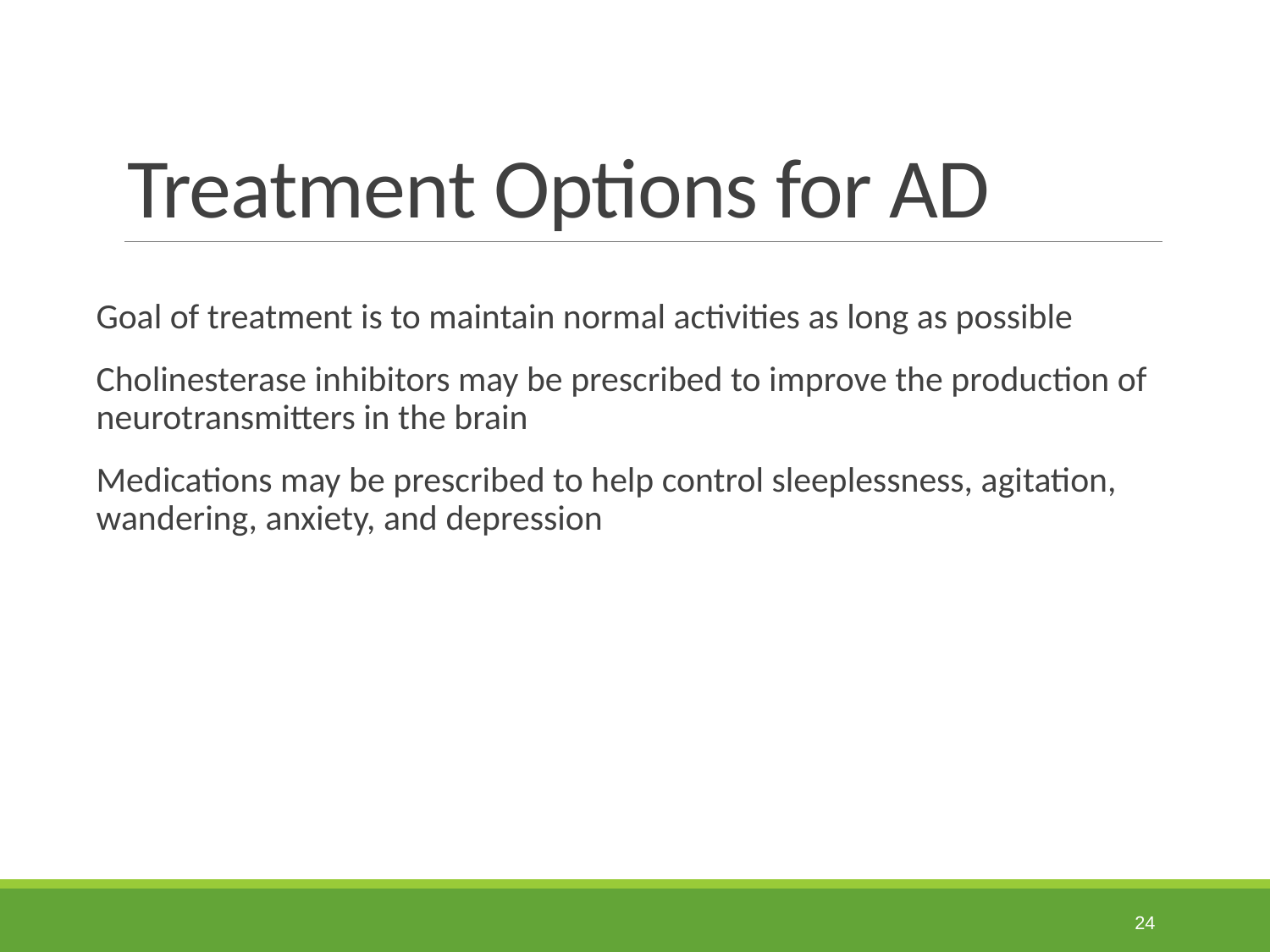

# Treatment Options for AD
Goal of treatment is to maintain normal activities as long as possible
Cholinesterase inhibitors may be prescribed to improve the production of neurotransmitters in the brain
Medications may be prescribed to help control sleeplessness, agitation, wandering, anxiety, and depression
 24